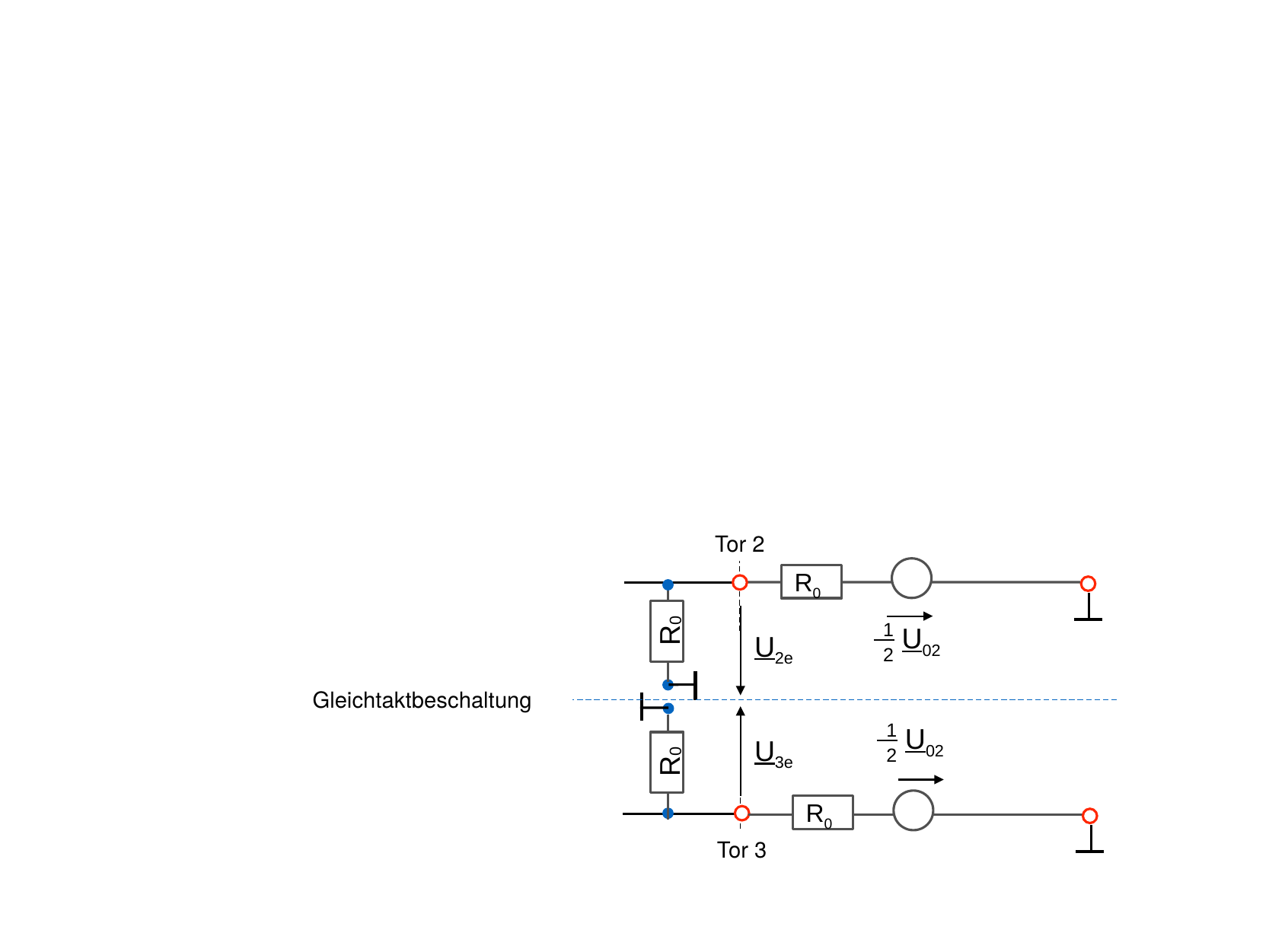

Tor 2

R0

R0

1
2

 U02

 U2e

Gleichtaktbeschaltung

1
2

 U02

 U3e
R0

R0

Tor 3